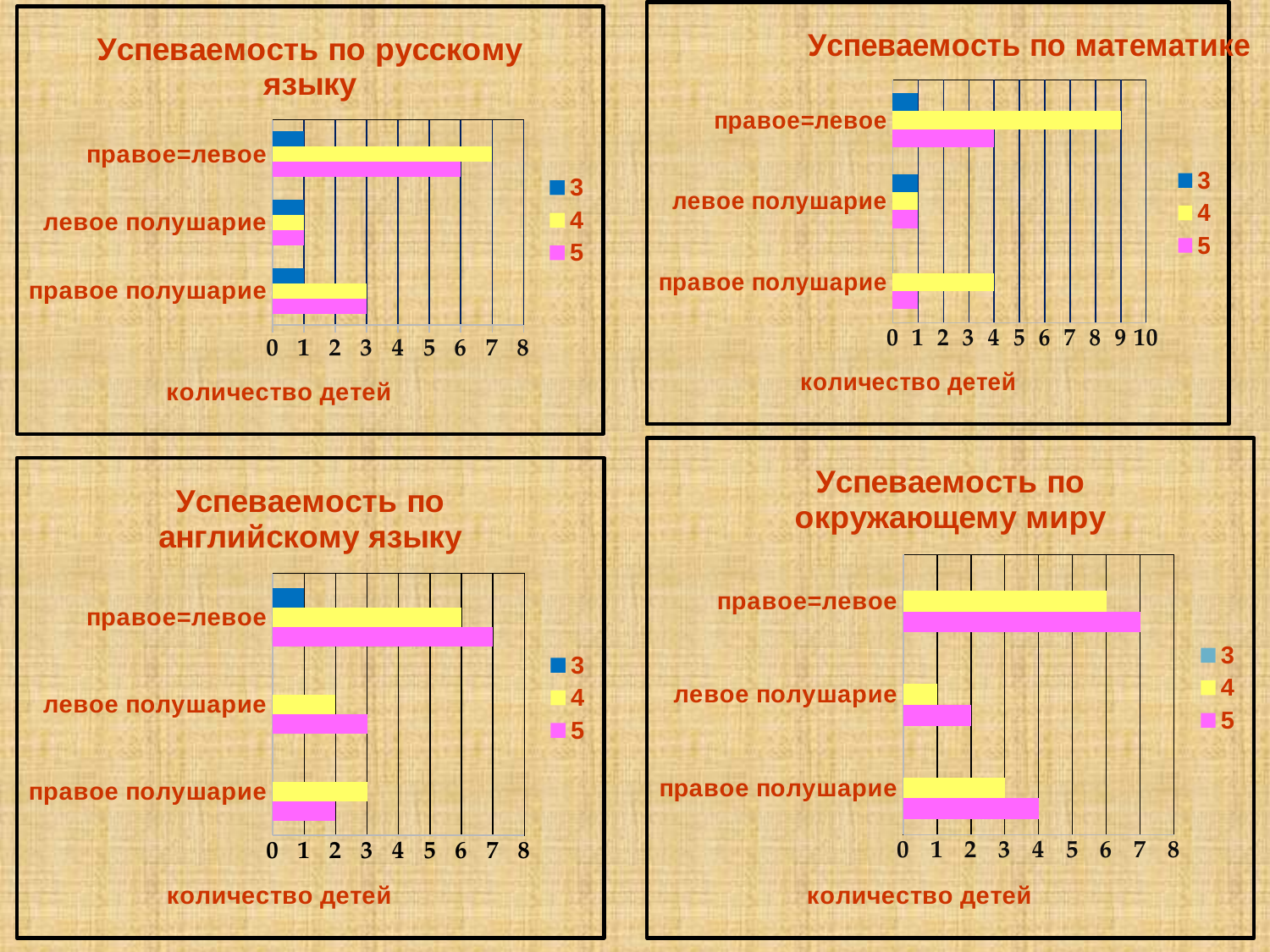

### Chart: Успеваемость по математике

| Category | 5 | 4 | 3 |
|---|---|---|---|
| правое полушарие | 1.0 | 4.0 | 0.0 |
| левое полушарие | 1.0 | 1.0 | 1.0 |
| правое=левое | 4.0 | 9.0 | 1.0 |

### Chart: Успеваемость по русскому языку

| Category | 5 | 4 | 3 |
|---|---|---|---|
| правое полушарие | 3.0 | 3.0 | 1.0 |
| левое полушарие | 1.0 | 1.0 | 1.0 |
| правое=левое | 6.0 | 7.0 | 1.0 |

### Chart: Успеваемость по окружающему миру

| Category | 5 | 4 | 3 |
|---|---|---|---|
| правое полушарие | 4.0 | 3.0 | None |
| левое полушарие | 2.0 | 1.0 | None |
| правое=левое | 7.0 | 6.0 | None |

### Chart: Успеваемость по английскому языку

| Category | 5 | 4 | 3 |
|---|---|---|---|
| правое полушарие | 2.0 | 3.0 | None |
| левое полушарие | 3.0 | 2.0 | None |
| правое=левое | 7.0 | 6.0 | 1.0 |